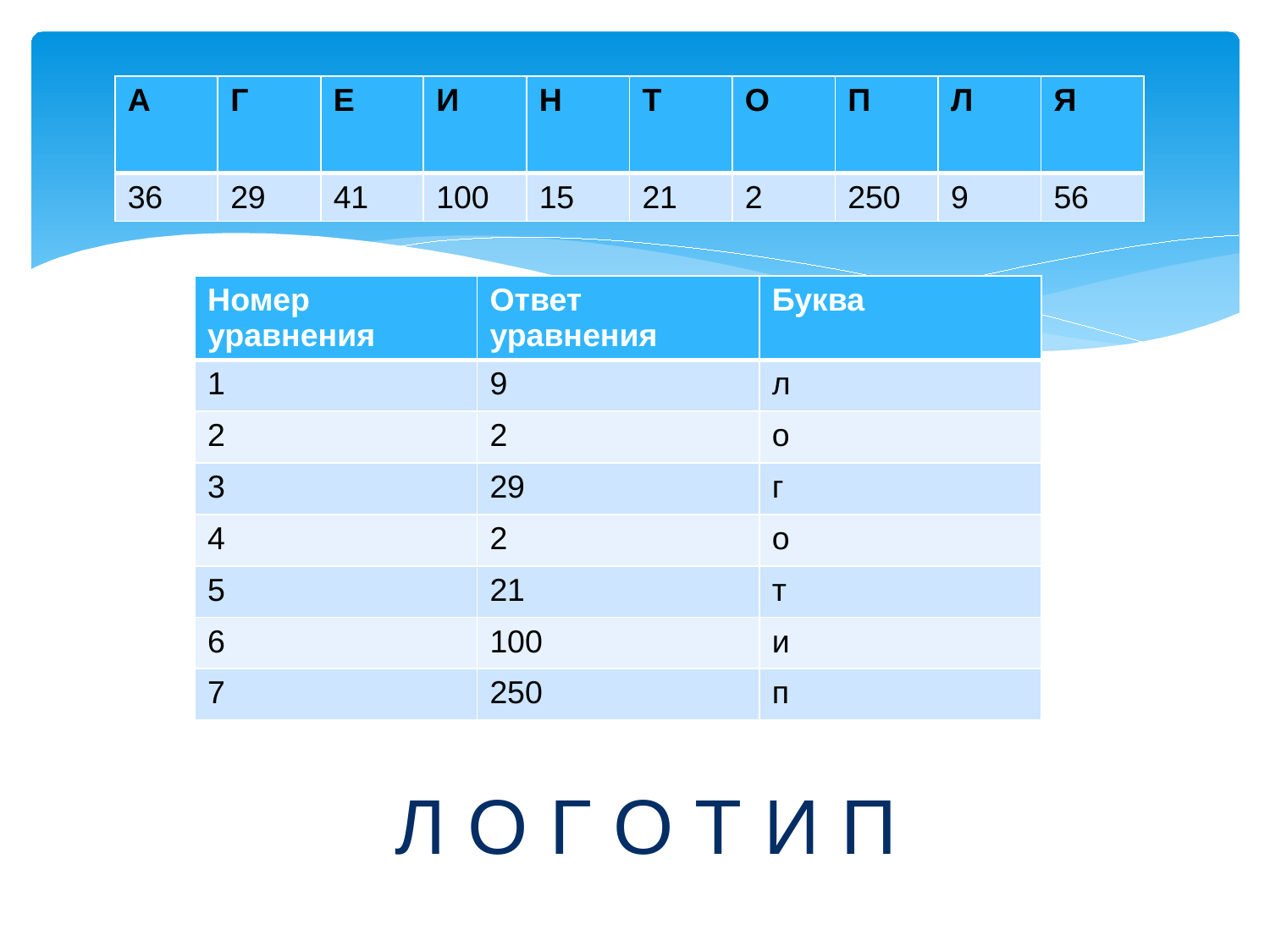

| А | Г | Е | И | Н | Т | О | П | Л | Я |
| --- | --- | --- | --- | --- | --- | --- | --- | --- | --- |
| 36 | 29 | 41 | 100 | 15 | 21 | 2 | 250 | 9 | 56 |
| Номер уравнения | Ответ уравнения | Буква |
| --- | --- | --- |
| 1 | 9 | л |
| 2 | 2 | о |
| 3 | 29 | г |
| 4 | 2 | о |
| 5 | 21 | т |
| 6 | 100 | и |
| 7 | 250 | п |
# Л О Г О Т И П